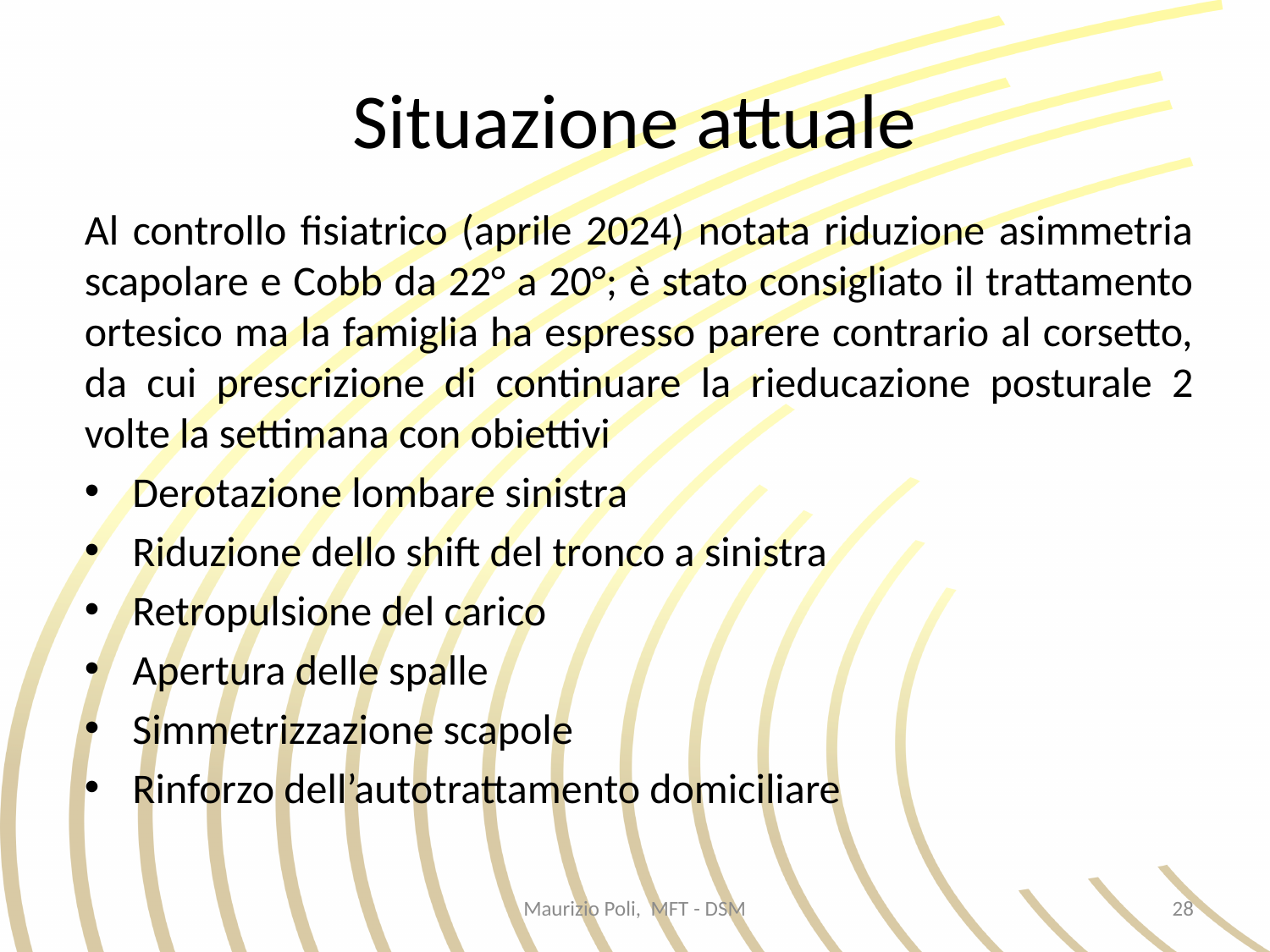

# Situazione attuale
Al controllo fisiatrico (aprile 2024) notata riduzione asimmetria scapolare e Cobb da 22° a 20°; è stato consigliato il trattamento ortesico ma la famiglia ha espresso parere contrario al corsetto, da cui prescrizione di continuare la rieducazione posturale 2 volte la settimana con obiettivi
Derotazione lombare sinistra
Riduzione dello shift del tronco a sinistra
Retropulsione del carico
Apertura delle spalle
Simmetrizzazione scapole
Rinforzo dell’autotrattamento domiciliare

Maurizio Poli,  MFT - DSM
28